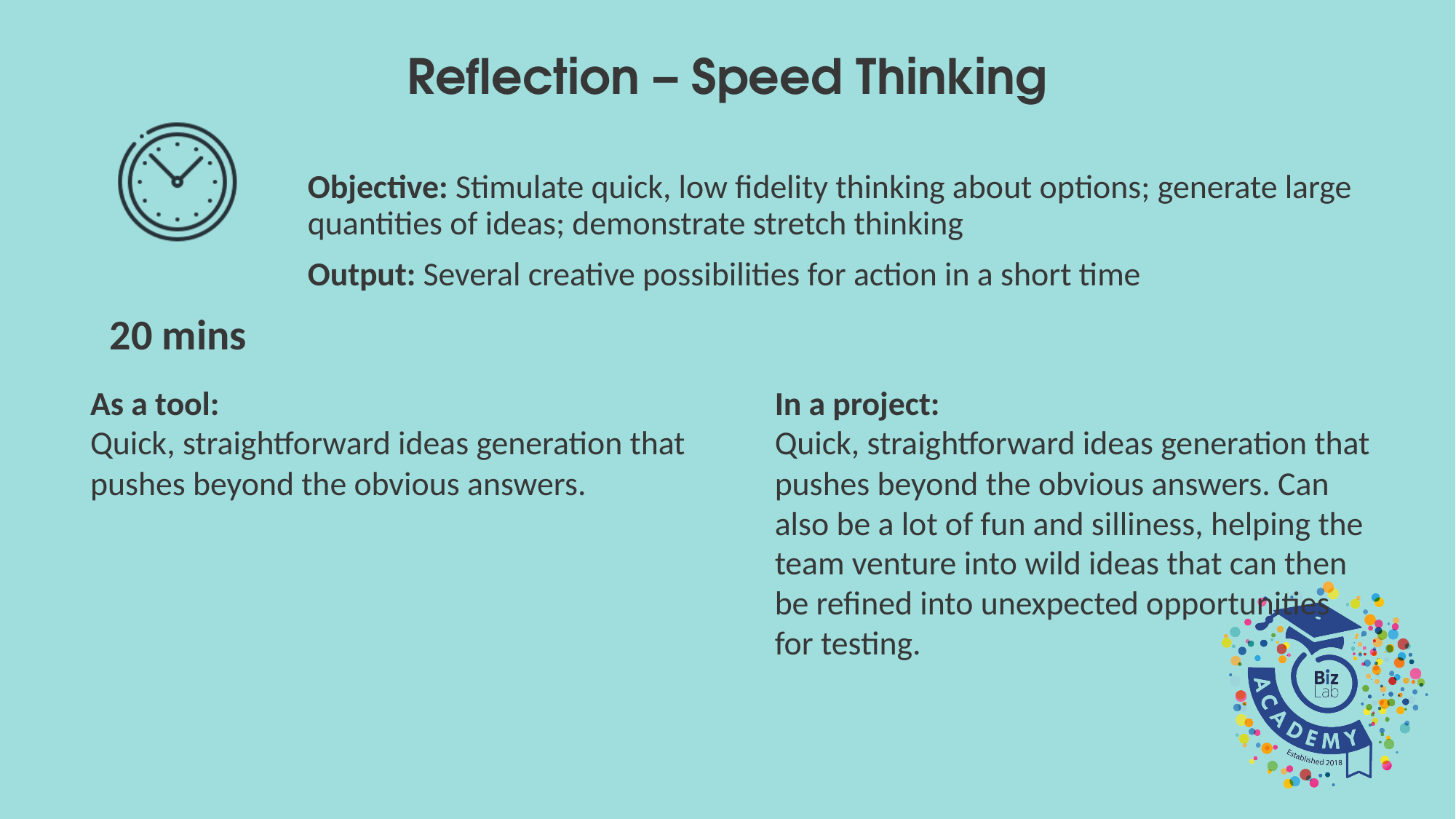

Reflection – Speed Thinking
Objective: Stimulate quick, low fidelity thinking about options; generate large quantities of ideas; demonstrate stretch thinking
Output: Several creative possibilities for action in a short time
20 mins
In a project:
Quick, straightforward ideas generation that pushes beyond the obvious answers. Can also be a lot of fun and silliness, helping the team venture into wild ideas that can then be refined into unexpected opportunities for testing.
As a tool:
Quick, straightforward ideas generation that pushes beyond the obvious answers.